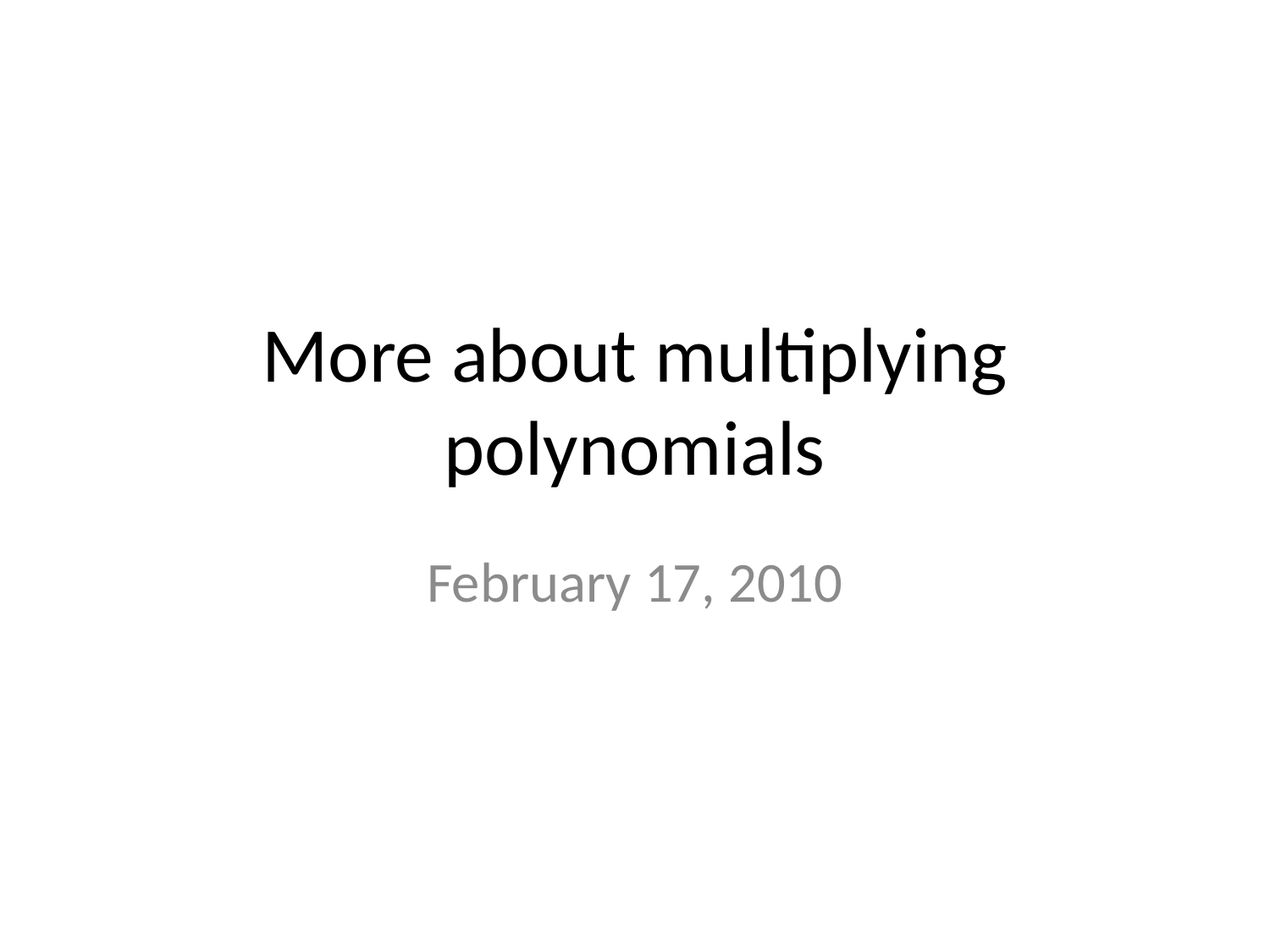

# More about multiplying polynomials
February 17, 2010